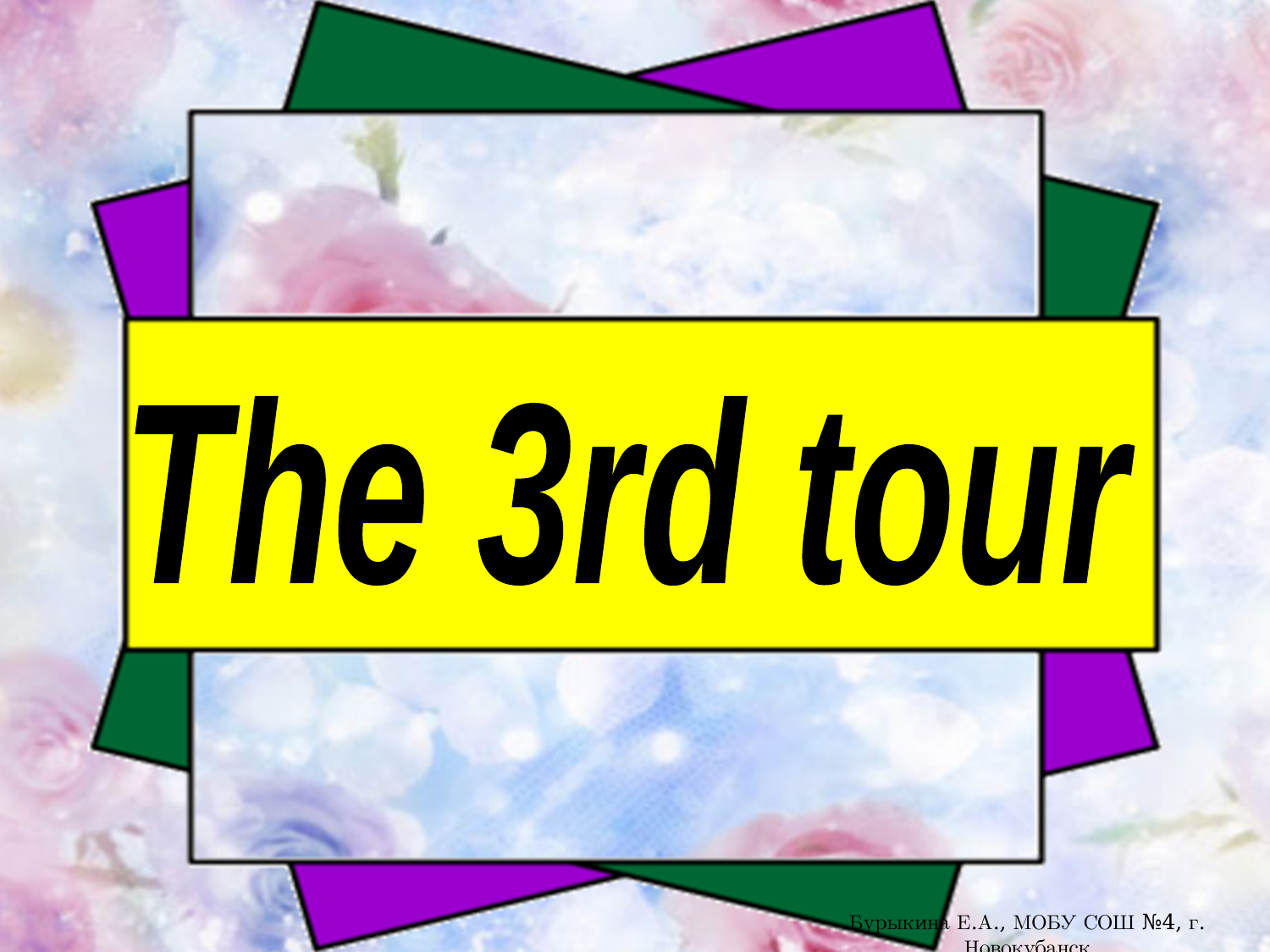

The 3rd tour
Бурыкина Е.А., МОБУ СОШ №4, г. Новокубанск